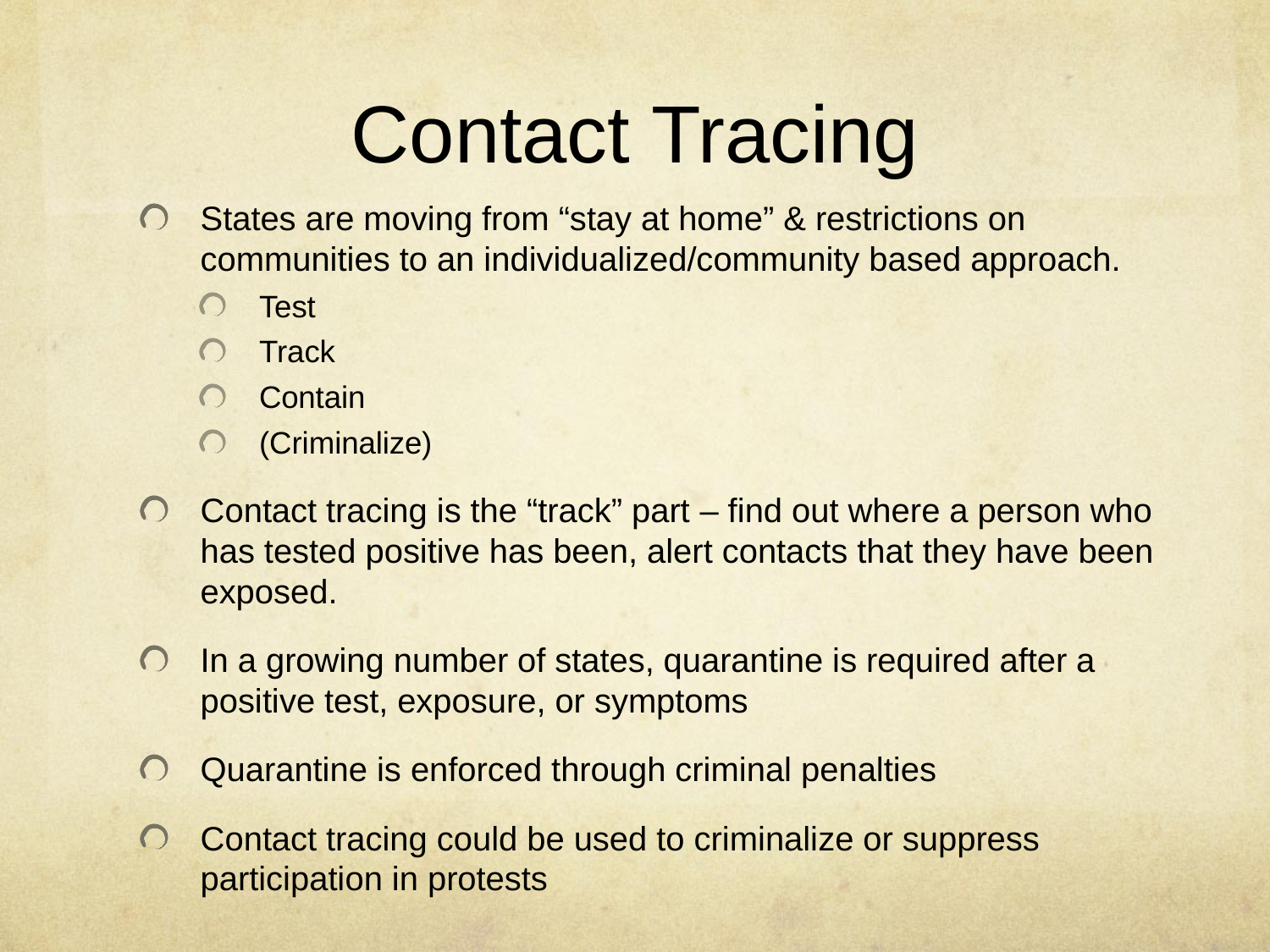

# Contact Tracing
States are moving from “stay at home” & restrictions on communities to an individualized/community based approach.
Test
Track
Contain
(Criminalize)
Contact tracing is the “track” part – find out where a person who has tested positive has been, alert contacts that they have been exposed.
In a growing number of states, quarantine is required after a positive test, exposure, or symptoms
Quarantine is enforced through criminal penalties
Contact tracing could be used to criminalize or suppress participation in protests